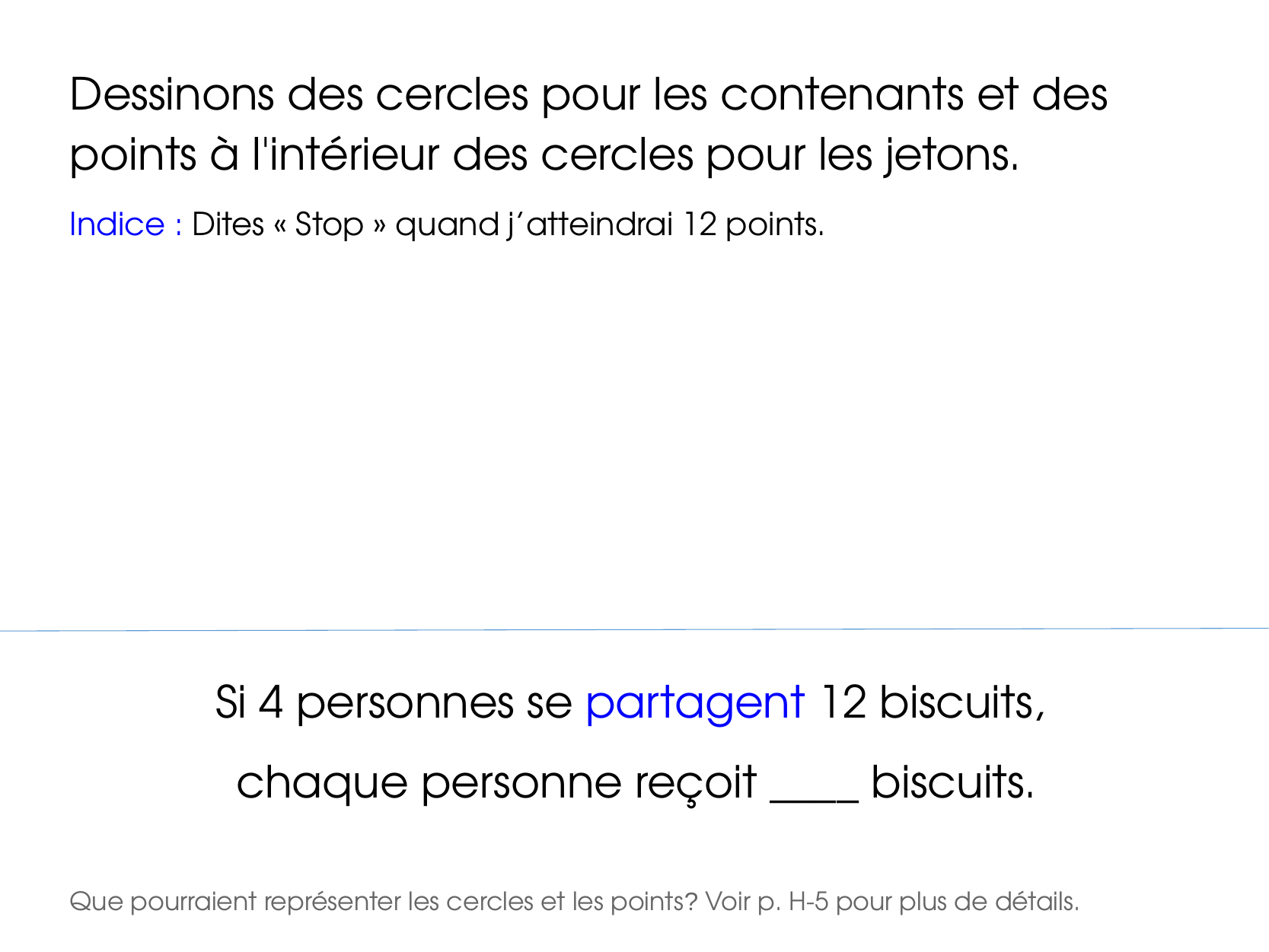

Dessinons des cercles pour les contenants et des points à l'intérieur des cercles pour les jetons.
Indice : Dites « Stop » quand j’atteindrai 12 points.
Si 4 personnes se partagent 12 biscuits,
chaque personne reçoit ____ biscuits.
Que pourraient représenter les cercles et les points? Voir p. H-5 pour plus de détails.